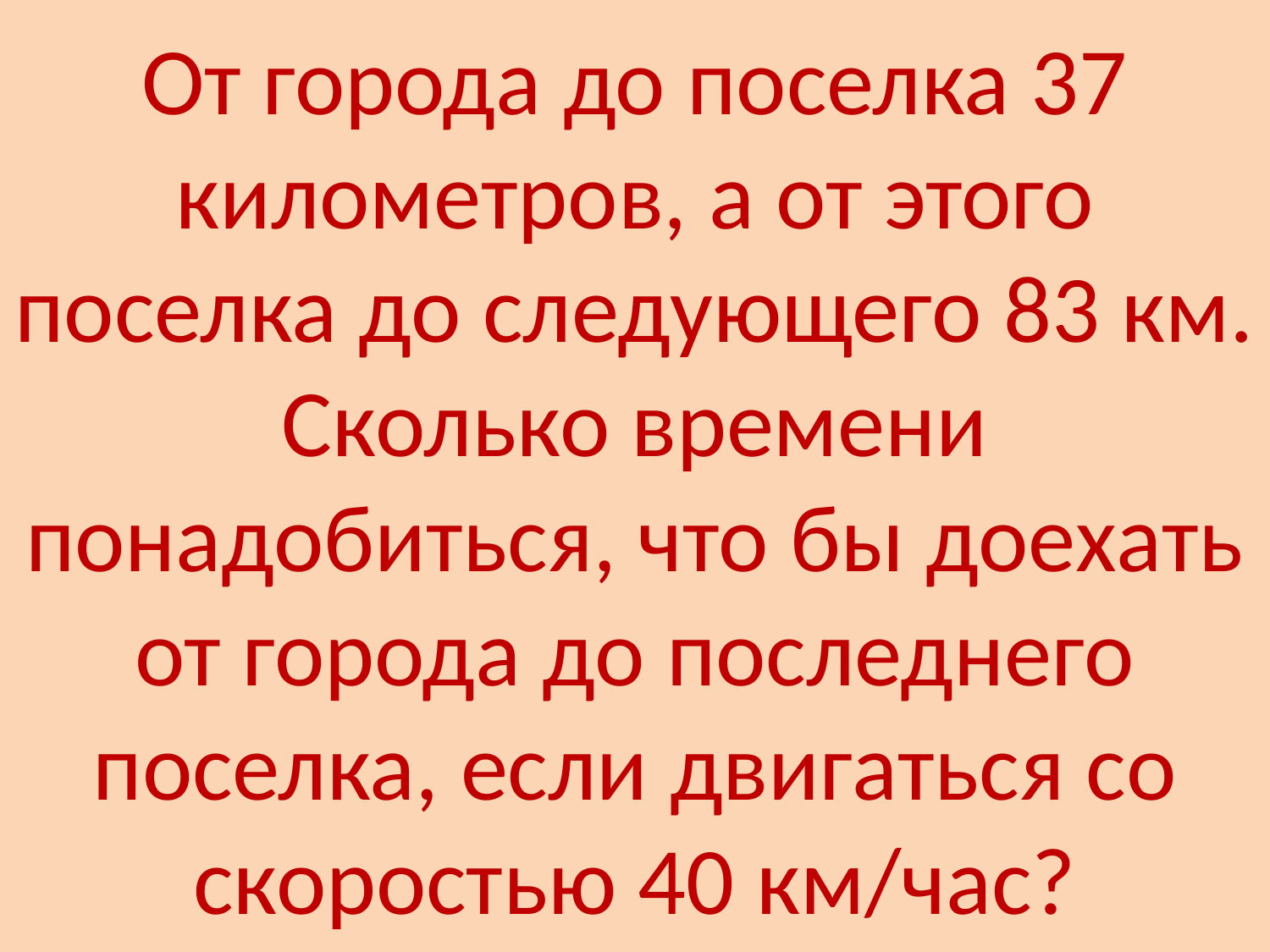

# От города до поселка 37 километров, а от этого поселка до следующего 83 км. Сколько времени понадобиться, что бы доехать от города до последнего поселка, если двигаться со скоростью 40 км/час?